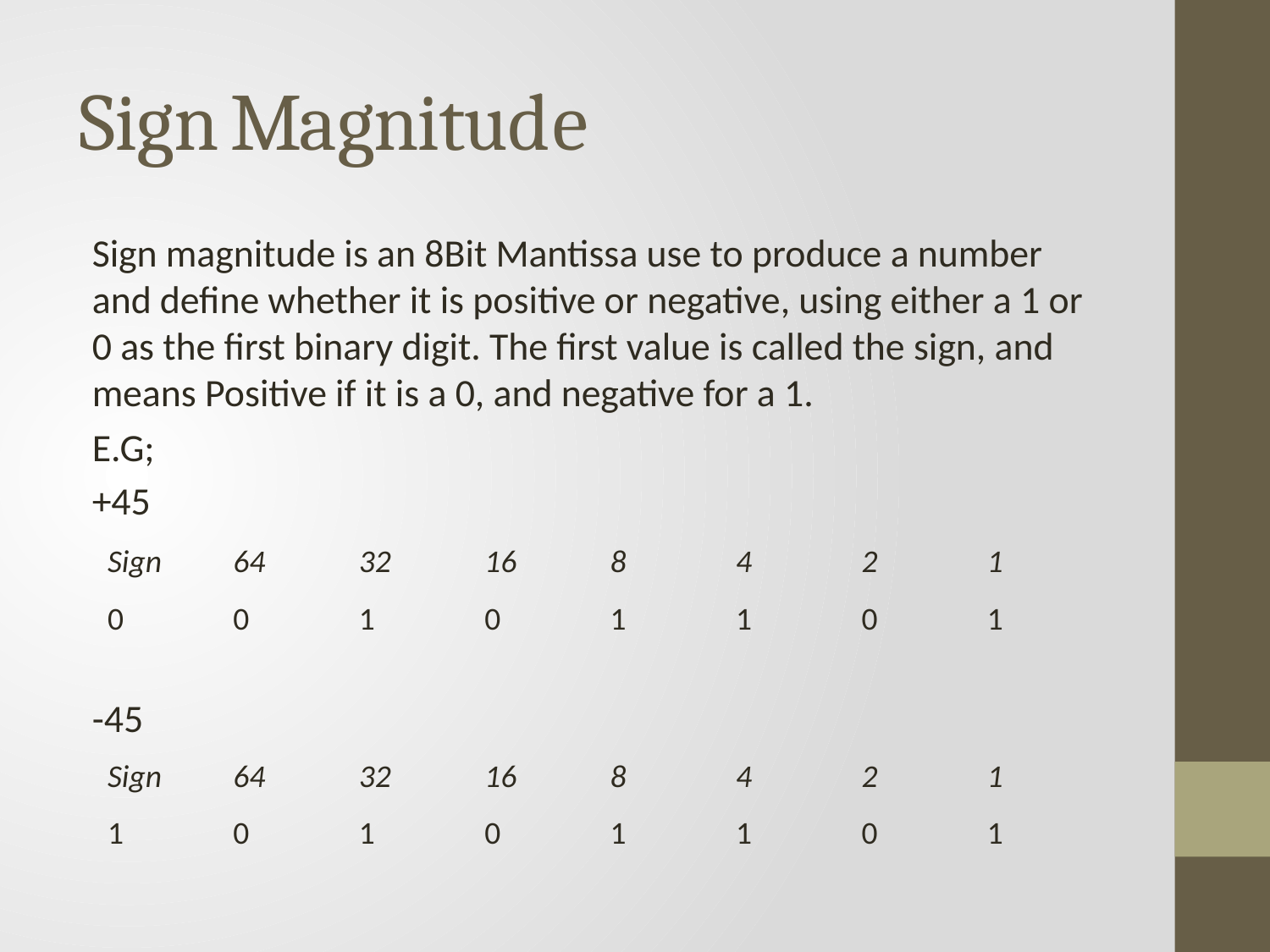

# Sign Magnitude
Sign magnitude is an 8Bit Mantissa use to produce a number and define whether it is positive or negative, using either a 1 or 0 as the first binary digit. The first value is called the sign, and means Positive if it is a 0, and negative for a 1.
E.G;
+45

-45

| Sign | 64 | 32 | 16 | 8 | 4 | 2 | 1 |
| --- | --- | --- | --- | --- | --- | --- | --- |
| 0 | 0 | 1 | 0 | 1 | 1 | 0 | 1 |
| Sign | 64 | 32 | 16 | 8 | 4 | 2 | 1 |
| --- | --- | --- | --- | --- | --- | --- | --- |
| 1 | 0 | 1 | 0 | 1 | 1 | 0 | 1 |